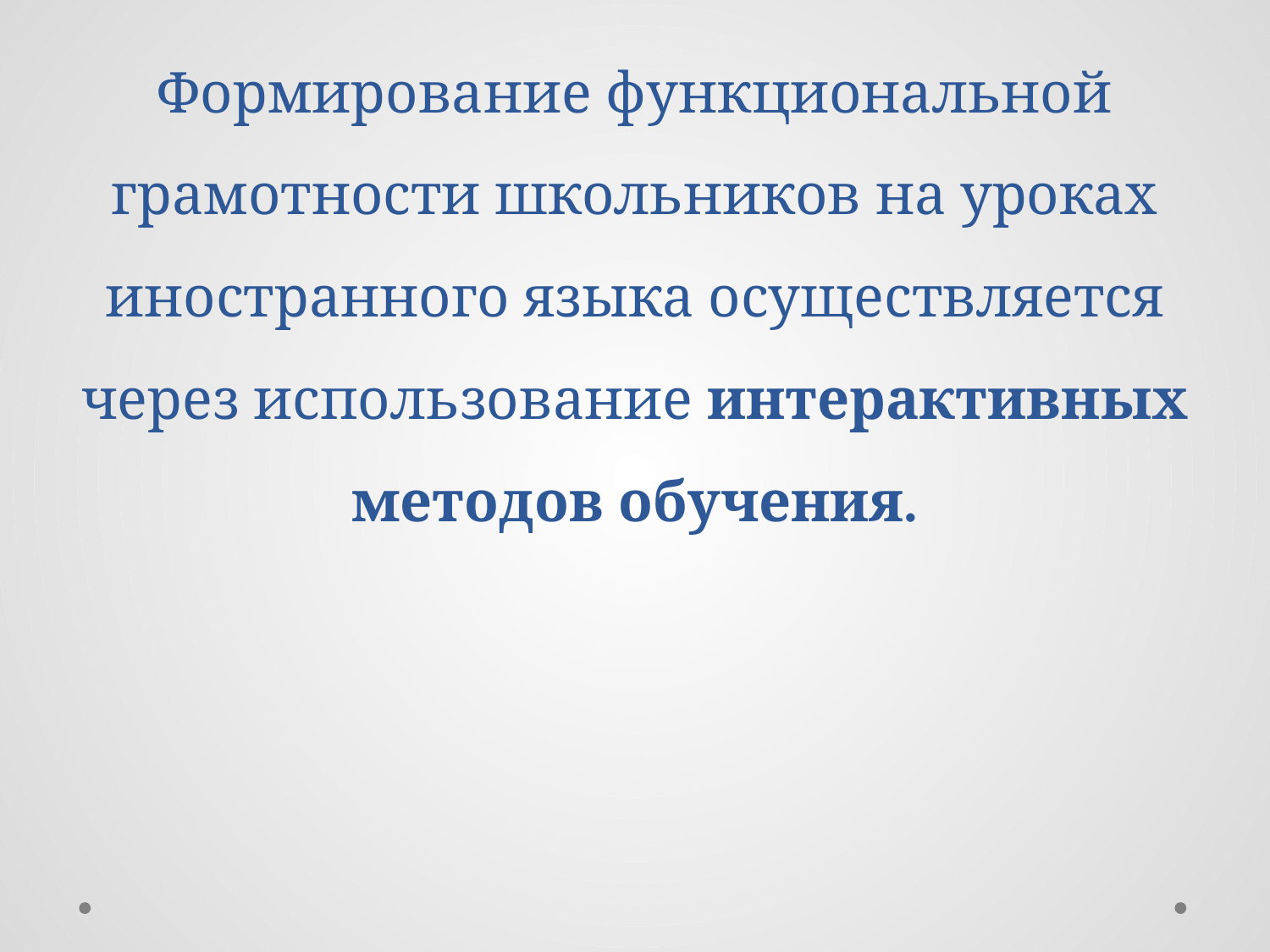

# Формирование функциональной грамотности школьников на уроках иностранного языка осуществляется через использование интерактивных методов обучения.